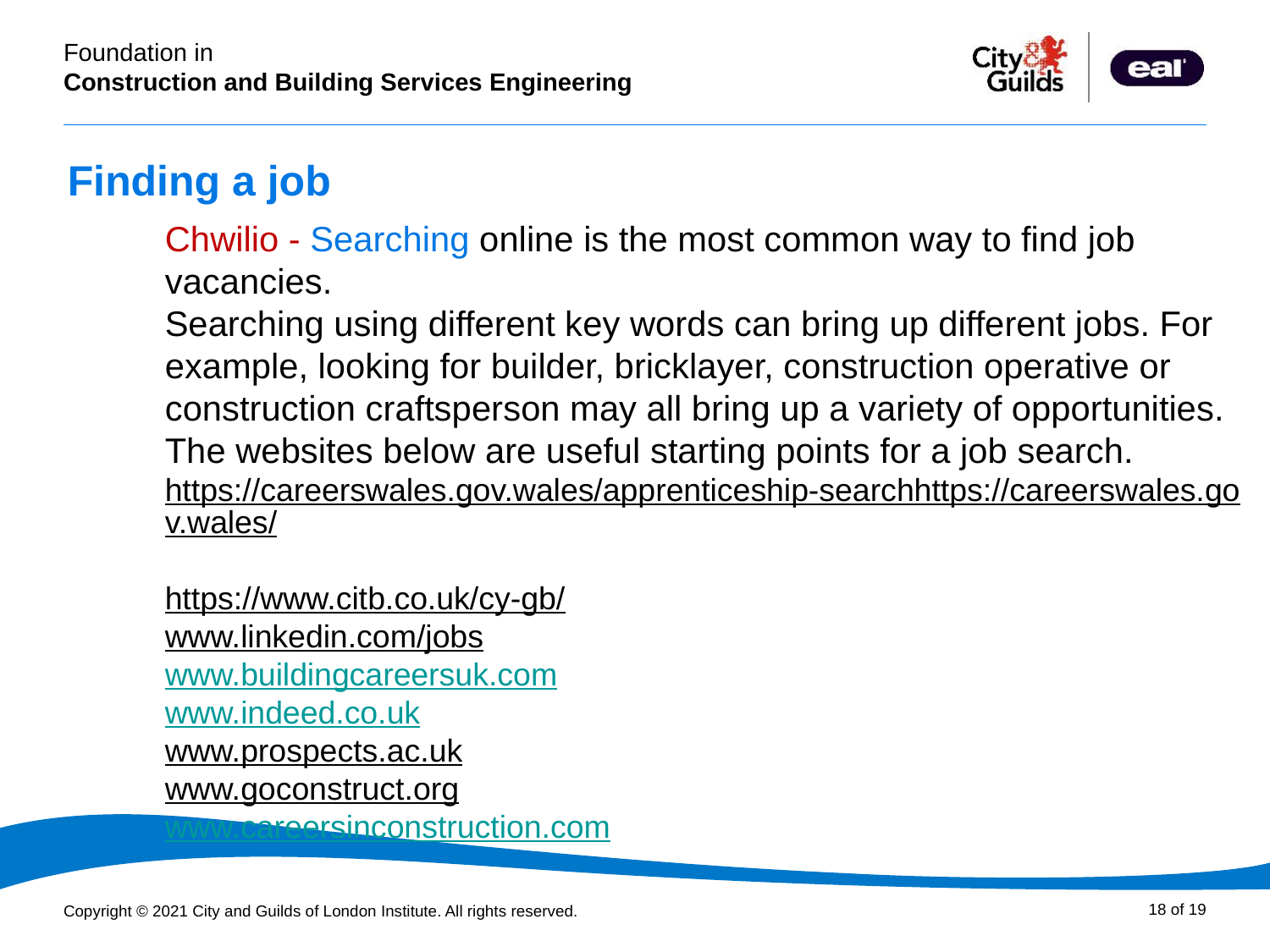

Finding a job
# Chwilio - Searching online is the most common way to find job vacancies. Searching using different key words can bring up different jobs. For example, looking for builder, bricklayer, construction operative or construction craftsperson may all bring up a variety of opportunities. The websites below are useful starting points for a job search. https://careerswales.gov.wales/apprenticeship-searchhttps://careerswales.gov.wales/ https://www.citb.co.uk/cy-gb/ www.linkedin.com/jobs www.buildingcareersuk.com www.indeed.co.uk www.prospects.ac.uk www.goconstruct.org www.careersinconstruction.com